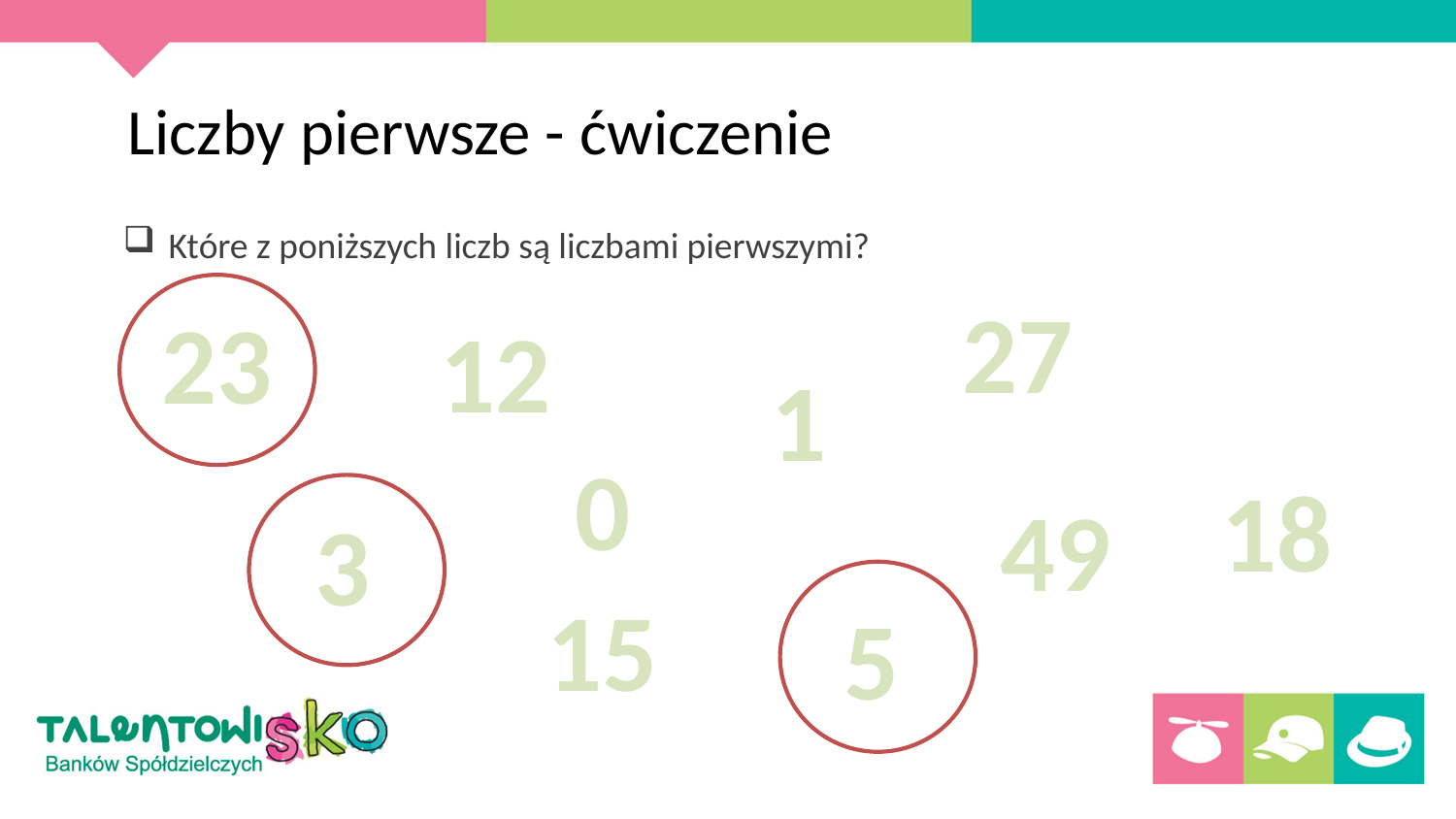

# Liczby pierwsze - ćwiczenie
Które z poniższych liczb są liczbami pierwszymi?

27
23
12
1
0
18

49
3

15
5